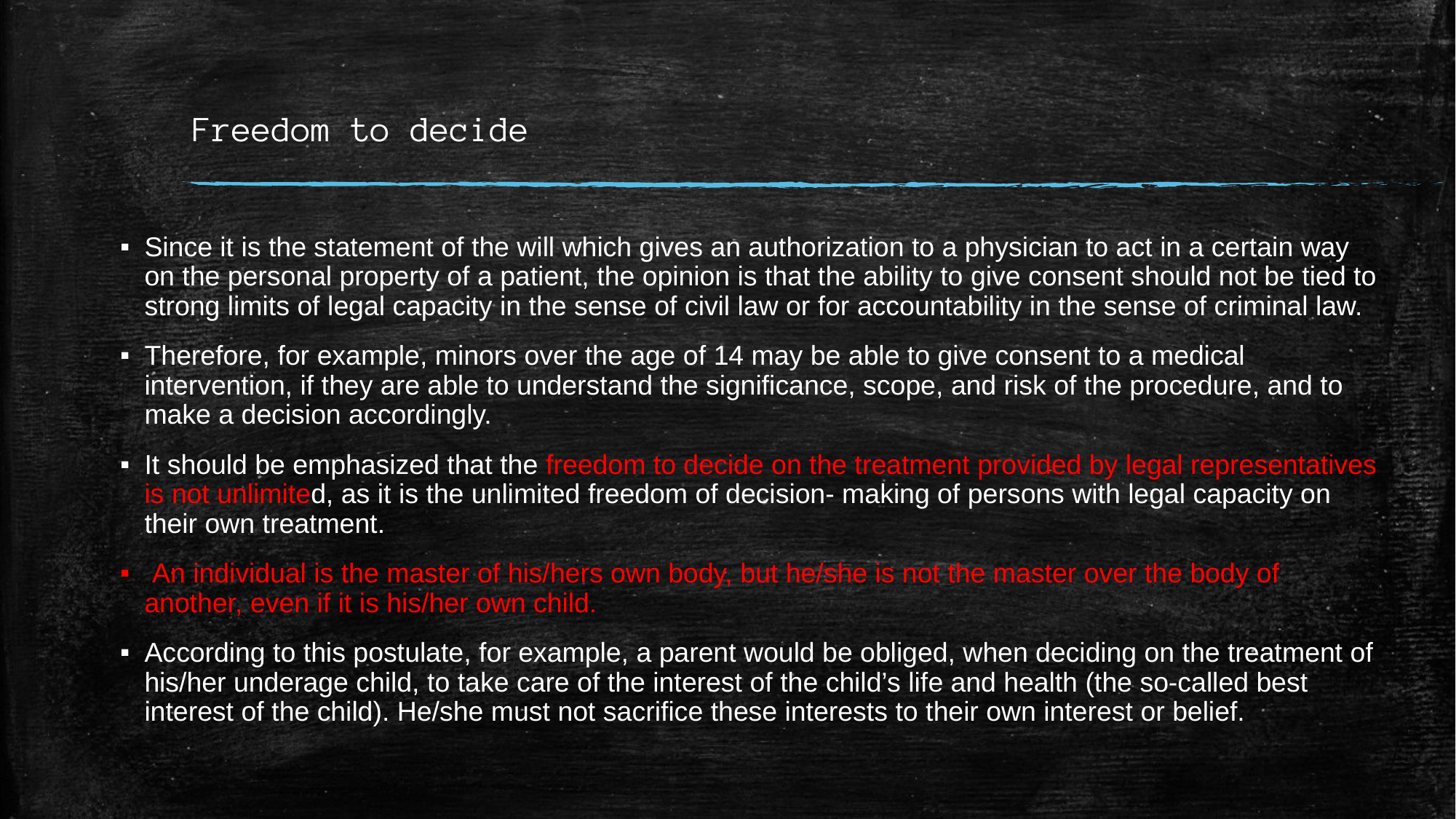

# Freedom to decide
Since it is the statement of the will which gives an authorization to a physician to act in a certain way on the personal property of a patient, the opinion is that the ability to give consent should not be tied to strong limits of legal capacity in the sense of civil law or for accountability in the sense of criminal law.
Therefore, for example, minors over the age of 14 may be able to give consent to a medical intervention, if they are able to understand the signiﬁcance, scope, and risk of the procedure, and to make a decision accordingly.
It should be emphasized that the freedom to decide on the treatment provided by legal representatives is not unlimited, as it is the unlimited freedom of decision- making of persons with legal capacity on their own treatment.
 An individual is the master of his/hers own body, but he/she is not the master over the body of another, even if it is his/her own child.
According to this postulate, for example, a parent would be obliged, when deciding on the treatment of his/her underage child, to take care of the interest of the child’s life and health (the so-called best interest of the child). He/she must not sacriﬁce these interests to their own interest or belief.